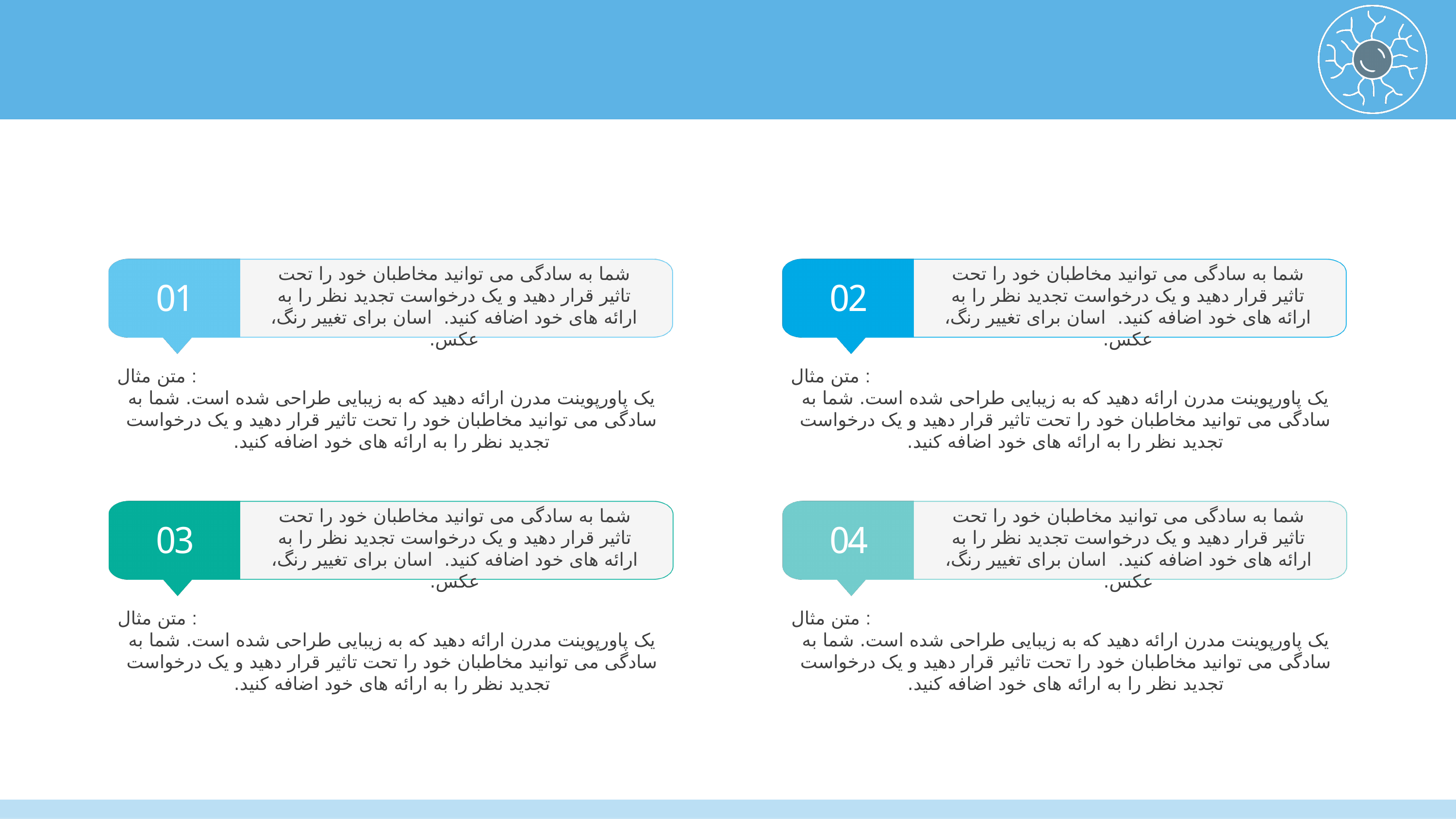

شما به سادگی می توانید مخاطبان خود را تحت تاثیر قرار دهید و یک درخواست تجدید نظر را به ارائه های خود اضافه کنید.  اسان برای تغییر رنگ، عکس.
شما به سادگی می توانید مخاطبان خود را تحت تاثیر قرار دهید و یک درخواست تجدید نظر را به ارائه های خود اضافه کنید.  اسان برای تغییر رنگ، عکس.
01
02
متن مثال :
یک پاورپوینت مدرن ارائه دهید که به زیبایی طراحی شده است. شما به سادگی می توانید مخاطبان خود را تحت تاثیر قرار دهید و یک درخواست تجدید نظر را به ارائه های خود اضافه کنید.
متن مثال :
یک پاورپوینت مدرن ارائه دهید که به زیبایی طراحی شده است. شما به سادگی می توانید مخاطبان خود را تحت تاثیر قرار دهید و یک درخواست تجدید نظر را به ارائه های خود اضافه کنید.

شما به سادگی می توانید مخاطبان خود را تحت تاثیر قرار دهید و یک درخواست تجدید نظر را به ارائه های خود اضافه کنید.  اسان برای تغییر رنگ، عکس.
شما به سادگی می توانید مخاطبان خود را تحت تاثیر قرار دهید و یک درخواست تجدید نظر را به ارائه های خود اضافه کنید.  اسان برای تغییر رنگ، عکس.
03
04
متن مثال :
یک پاورپوینت مدرن ارائه دهید که به زیبایی طراحی شده است. شما به سادگی می توانید مخاطبان خود را تحت تاثیر قرار دهید و یک درخواست تجدید نظر را به ارائه های خود اضافه کنید.
متن مثال :
یک پاورپوینت مدرن ارائه دهید که به زیبایی طراحی شده است. شما به سادگی می توانید مخاطبان خود را تحت تاثیر قرار دهید و یک درخواست تجدید نظر را به ارائه های خود اضافه کنید.